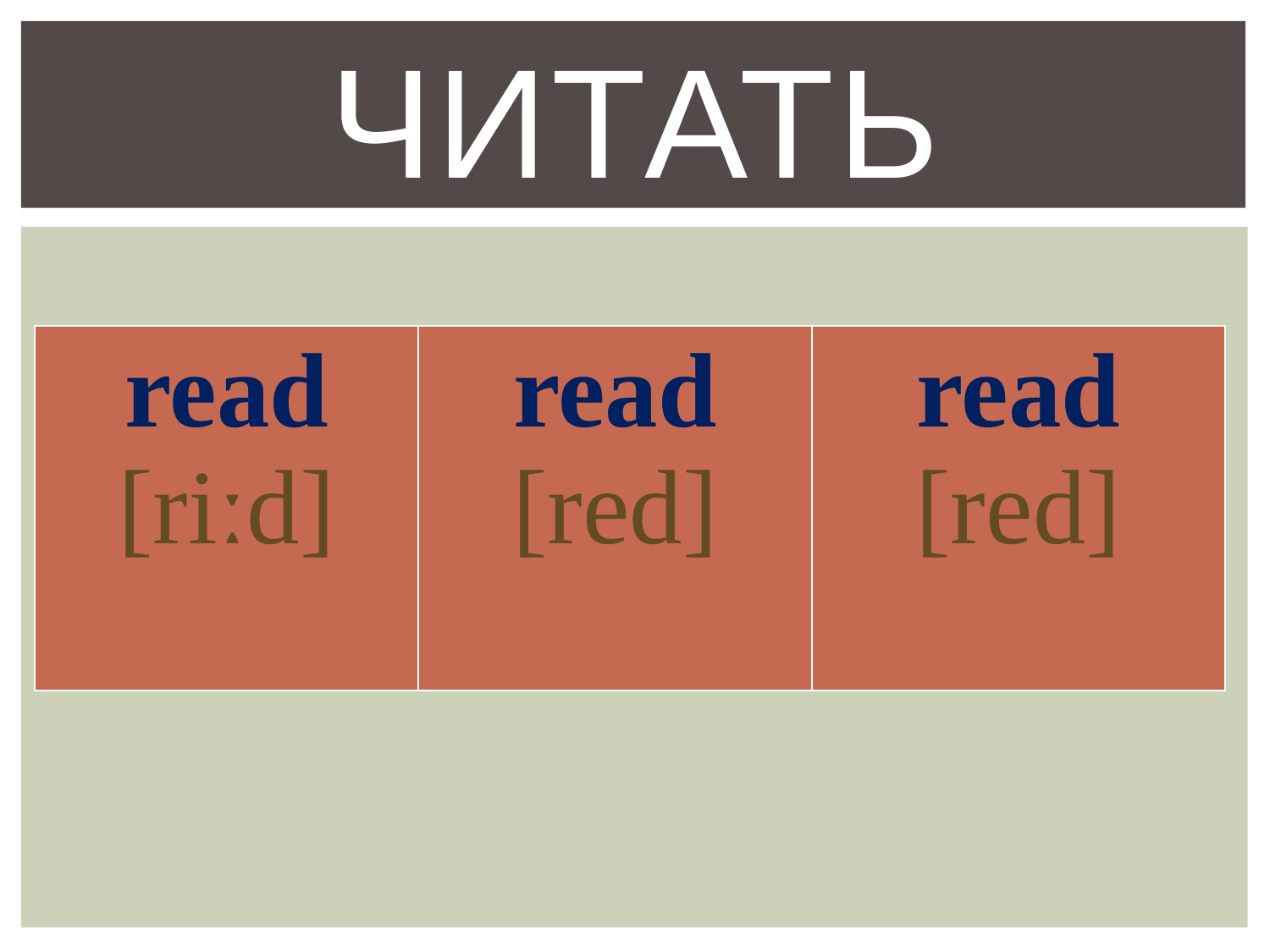

# читать
| read [riːd] | read [red] | read [red] |
| --- | --- | --- |